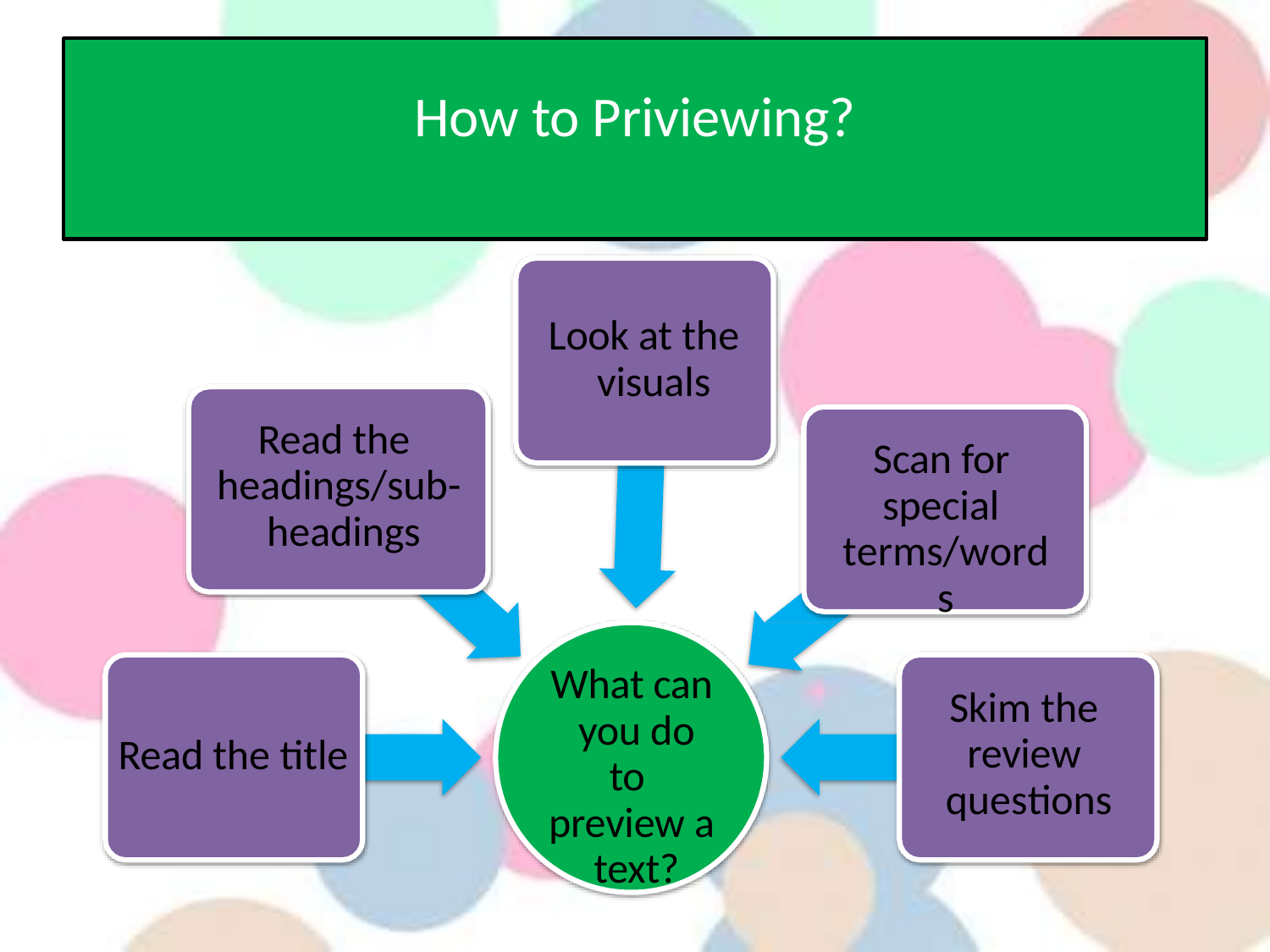

# How to Priviewing?

Look at the  visuals

Read the  headings/sub-  headings

Scan for  special  terms/words

What can  you do to  preview a  text?

Skim the  review  questions

Read the title